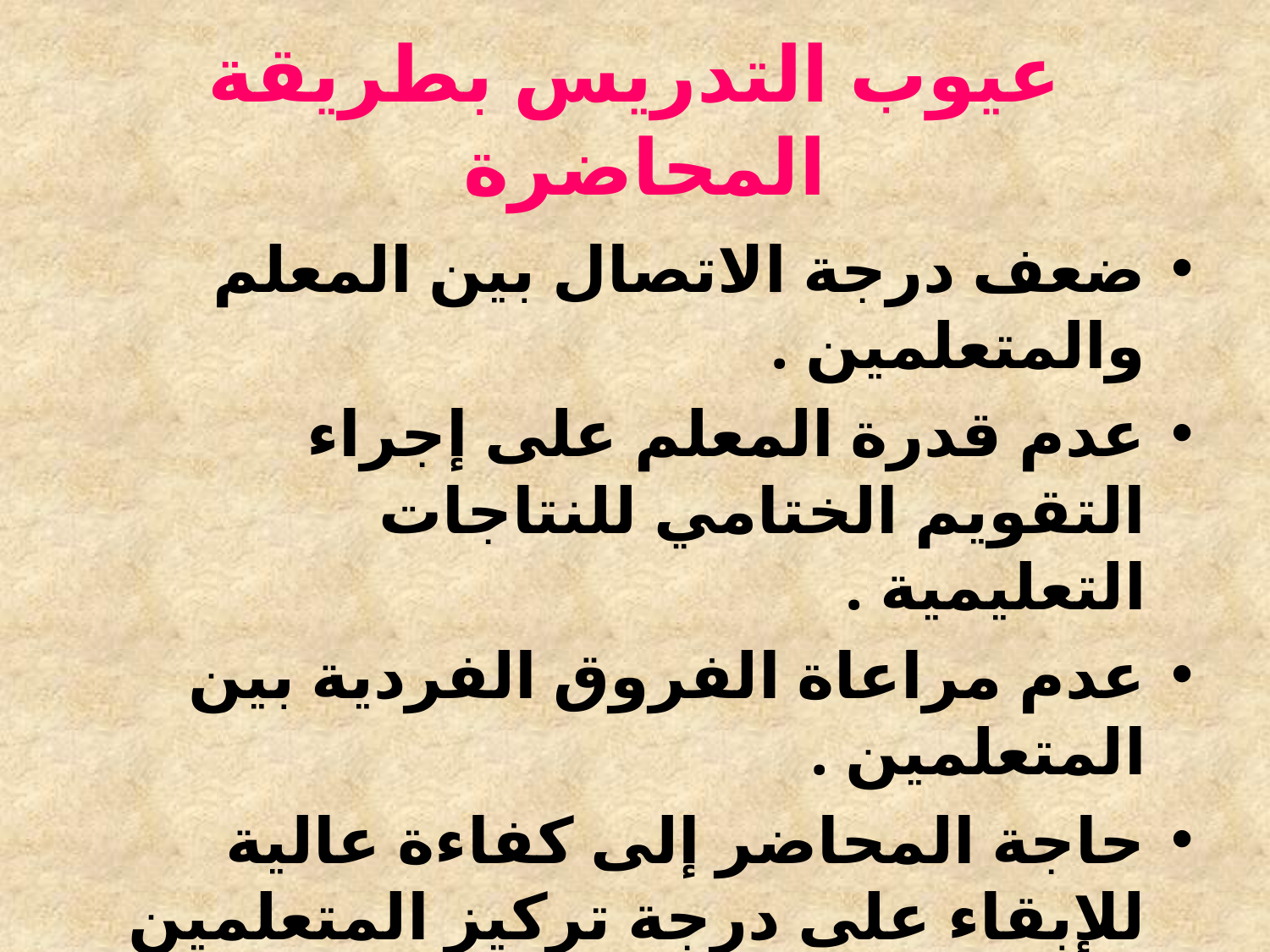

# عيوب التدريس بطريقة المحاضرة
ضعف درجة الاتصال بين المعلم والمتعلمين .
عدم قدرة المعلم على إجراء التقويم الختامي للنتاجات التعليمية .
عدم مراعاة الفروق الفردية بين المتعلمين .
حاجة المحاضر إلى كفاءة عالية للإبقاء على درجة تركيز المتعلمين وانتباههم عالية .